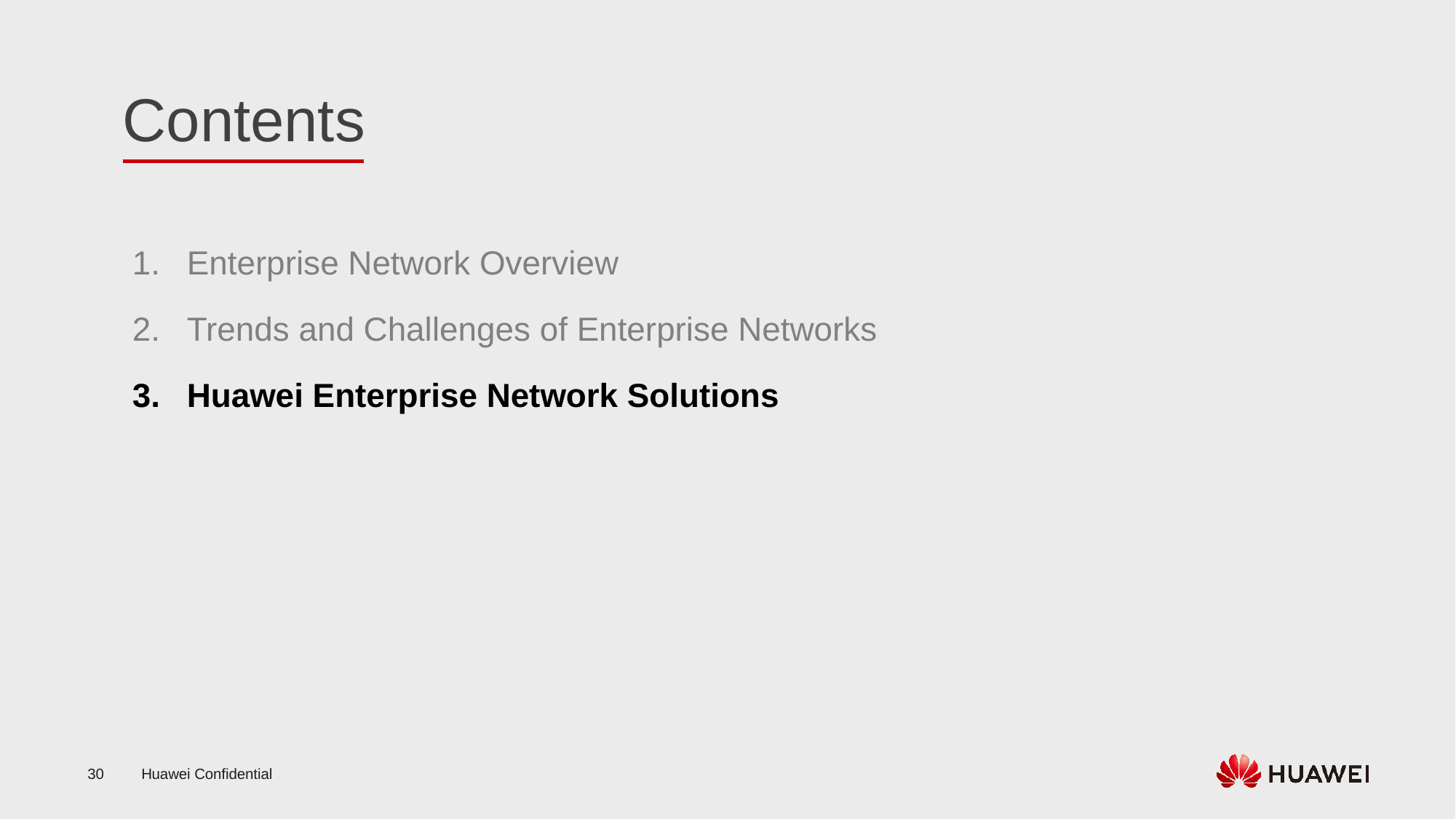

Enterprise Network Overview
Trends and Challenges of Enterprise Networks
Huawei Enterprise Network Solutions